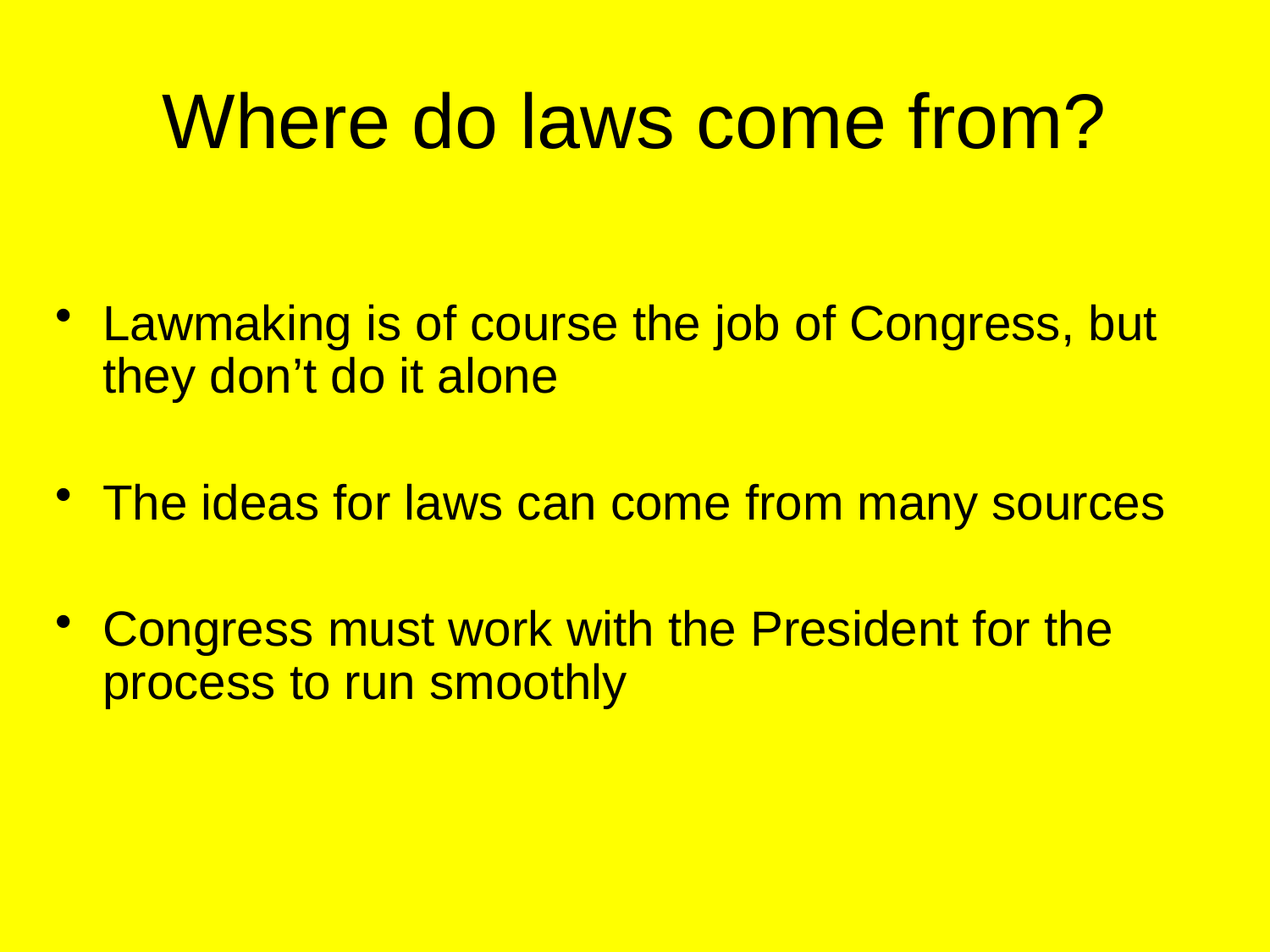

# Where do laws come from?

Lawmaking is of course the job of Congress, but they don’t do it alone

The ideas for laws can come from many sources

Congress must work with the President for the process to run smoothly